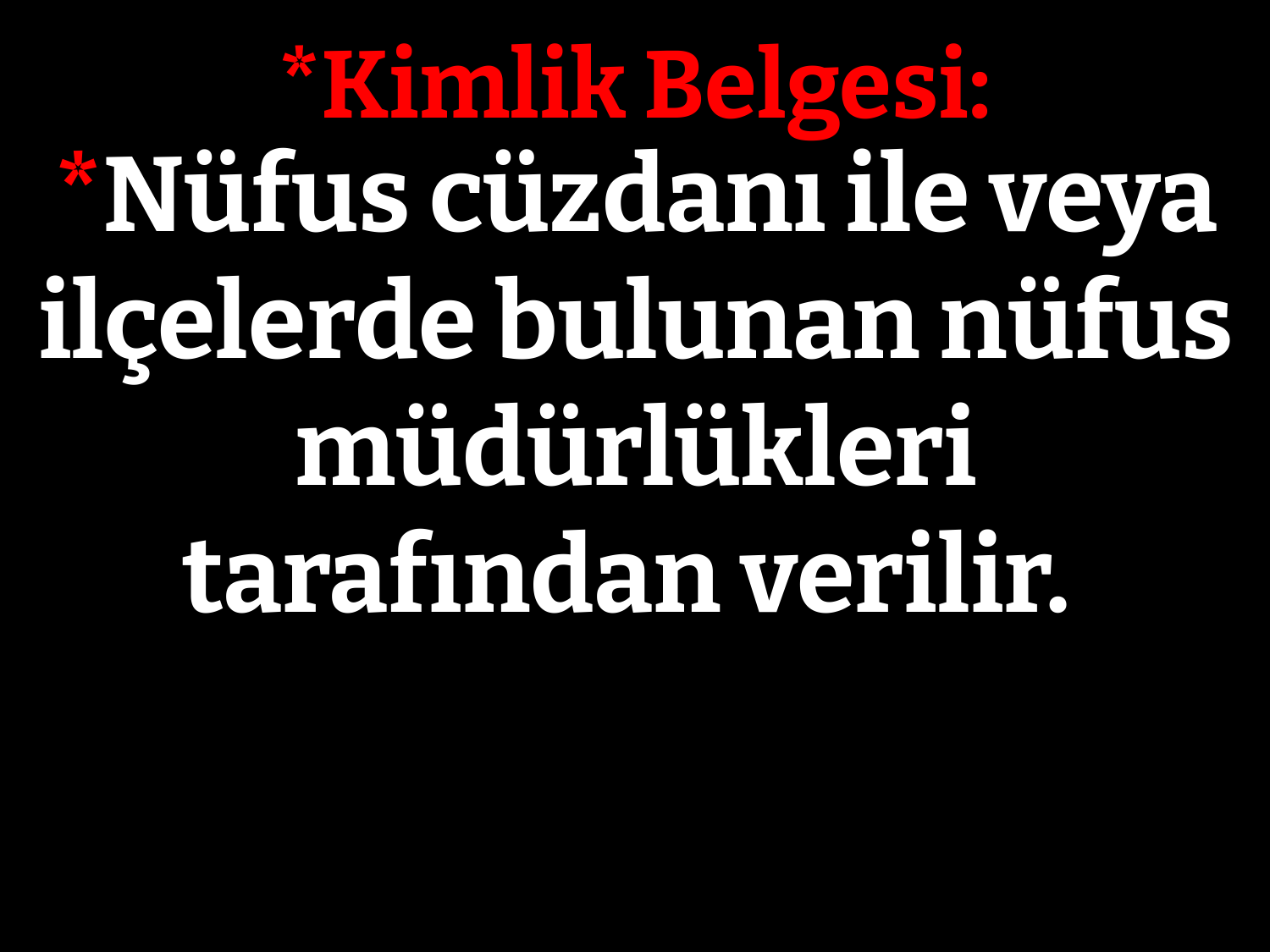

*Kimlik Belgesi:
*Nüfus cüzdanı ile veya ilçelerde bulunan nüfus müdürlükleri tarafından verilir.
#